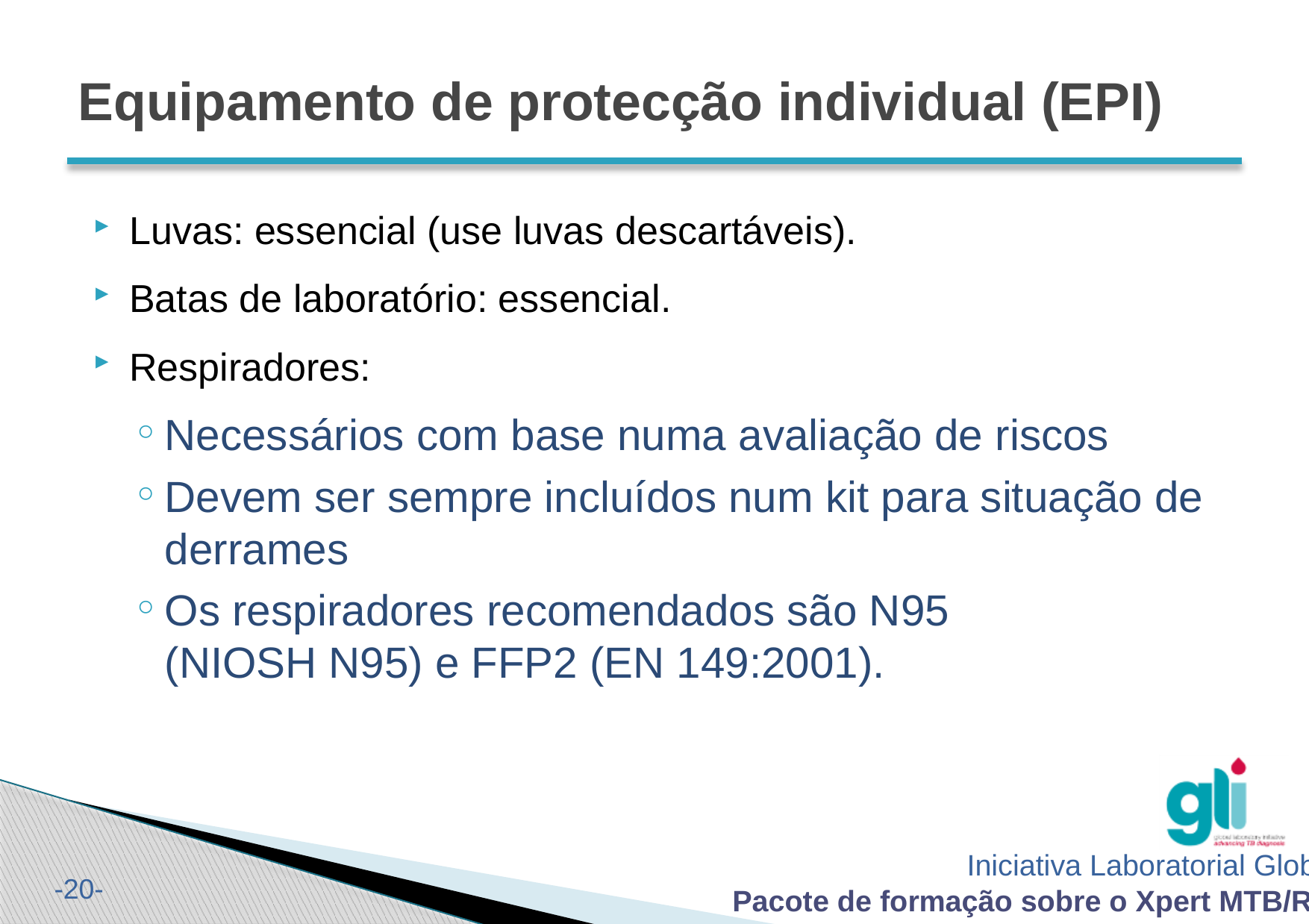

# Equipamento de protecção individual (EPI)
Luvas: essencial (use luvas descartáveis).
Batas de laboratório: essencial.
Respiradores:
Necessários com base numa avaliação de riscos
Devem ser sempre incluídos num kit para situação de derrames
Os respiradores recomendados são N95
(NIOSH N95) e FFP2 (EN 149:2001).